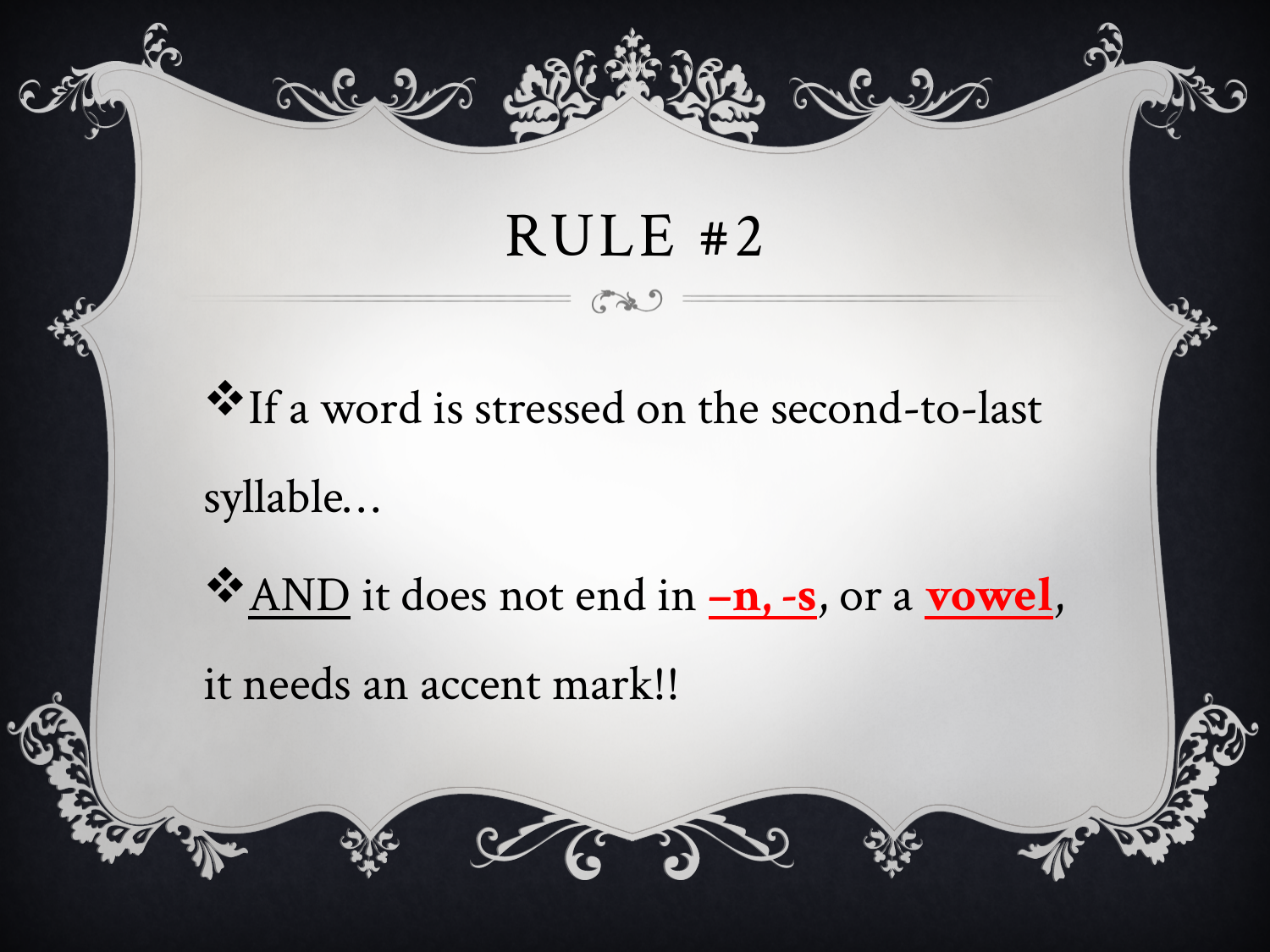

# Rule #2
If a word is stressed on the second-to-last syllable…
AND it does not end in –n, -s, or a vowel, it needs an accent mark!!